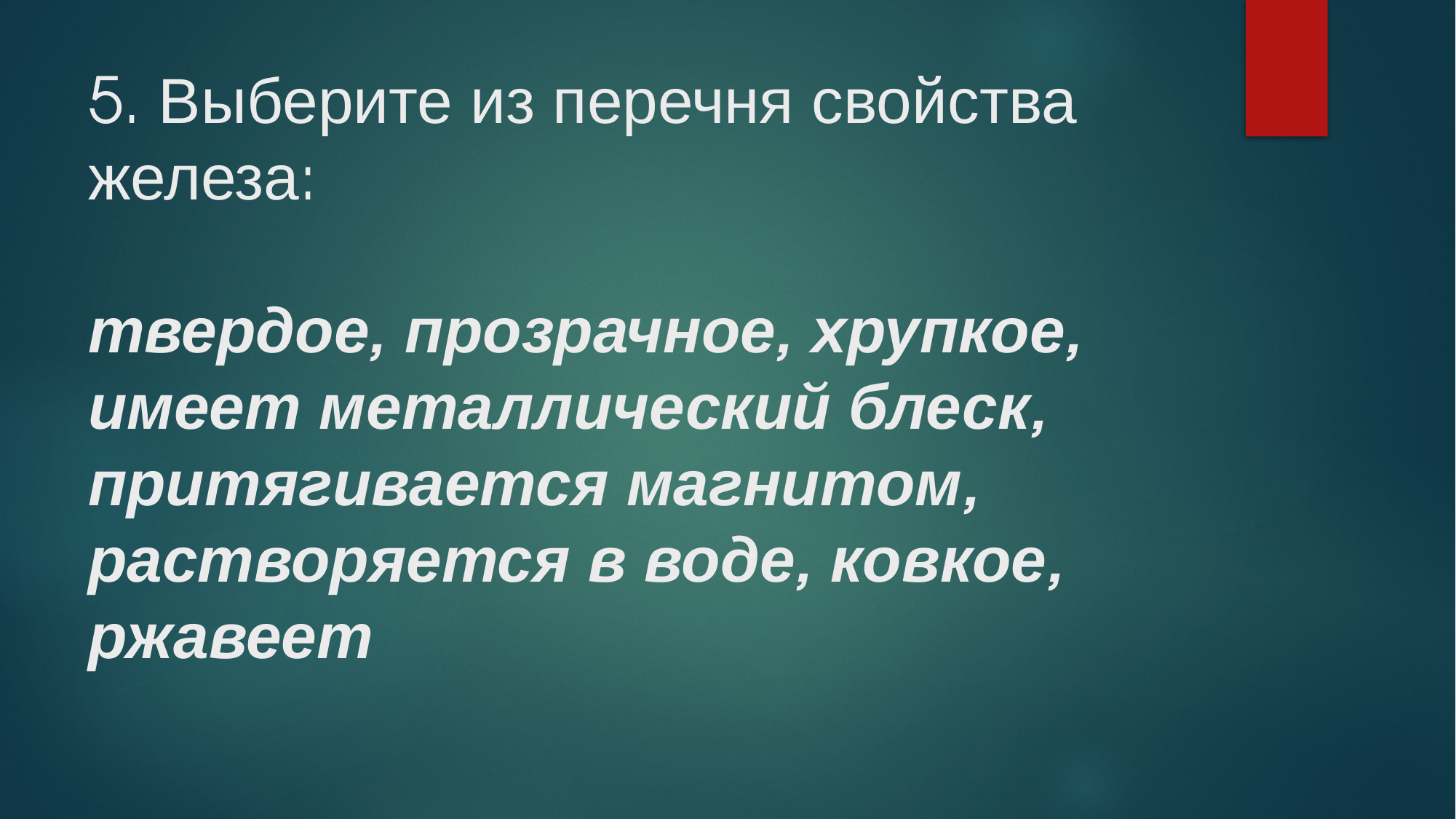

# 5. Выберите из перечня свойства железа: твердое, прозрачное, хрупкое, имеет металлический блеск, притягивается магнитом, растворяется в воде, ковкое, ржавеет